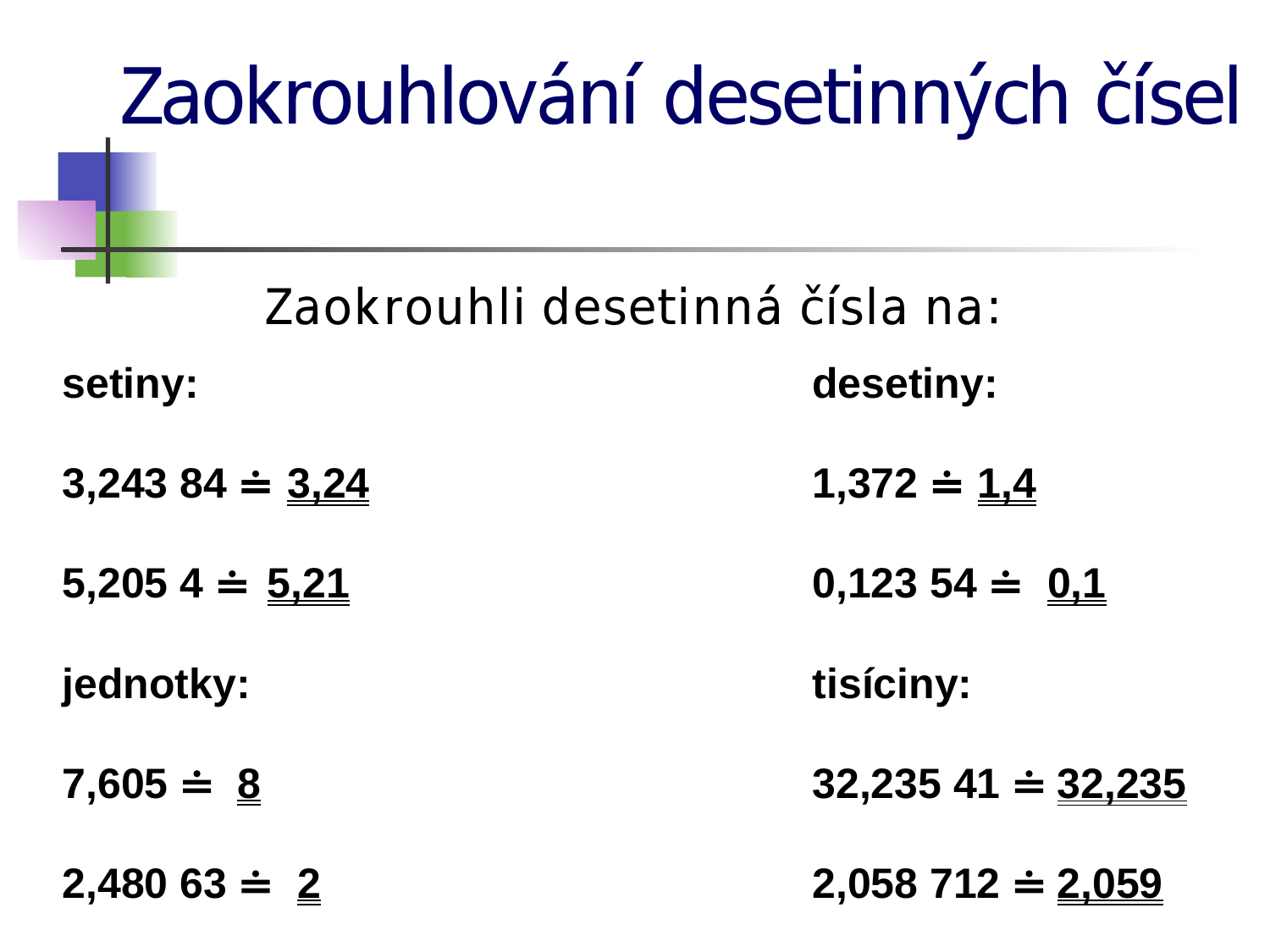

# Zaokrouhlování desetinných čísel
Zaokrouhli desetinná čísla na:
setiny:
desetiny:
3,243 84 ≐
3,24
1,372 ≐
1,4
5,205 4 ≐
5,21
0,123 54 ≐
0,1
jednotky:
tisíciny:
7,605 ≐
8
32,235 41 ≐
32,235
2,480 63 ≐
2
2,058 712 ≐
2,059